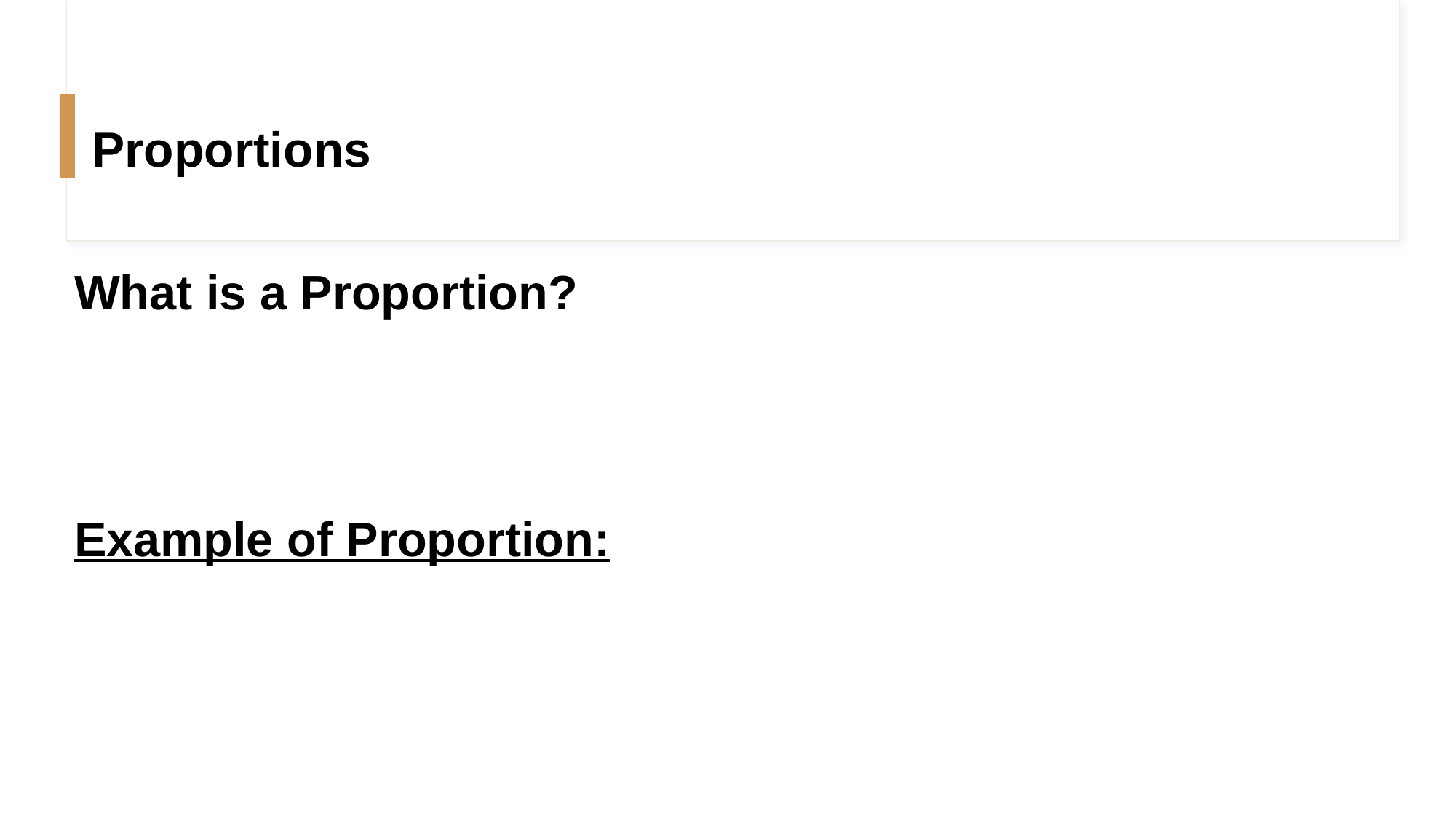

# Proportions
What is a Proportion?

Example of Proportion: